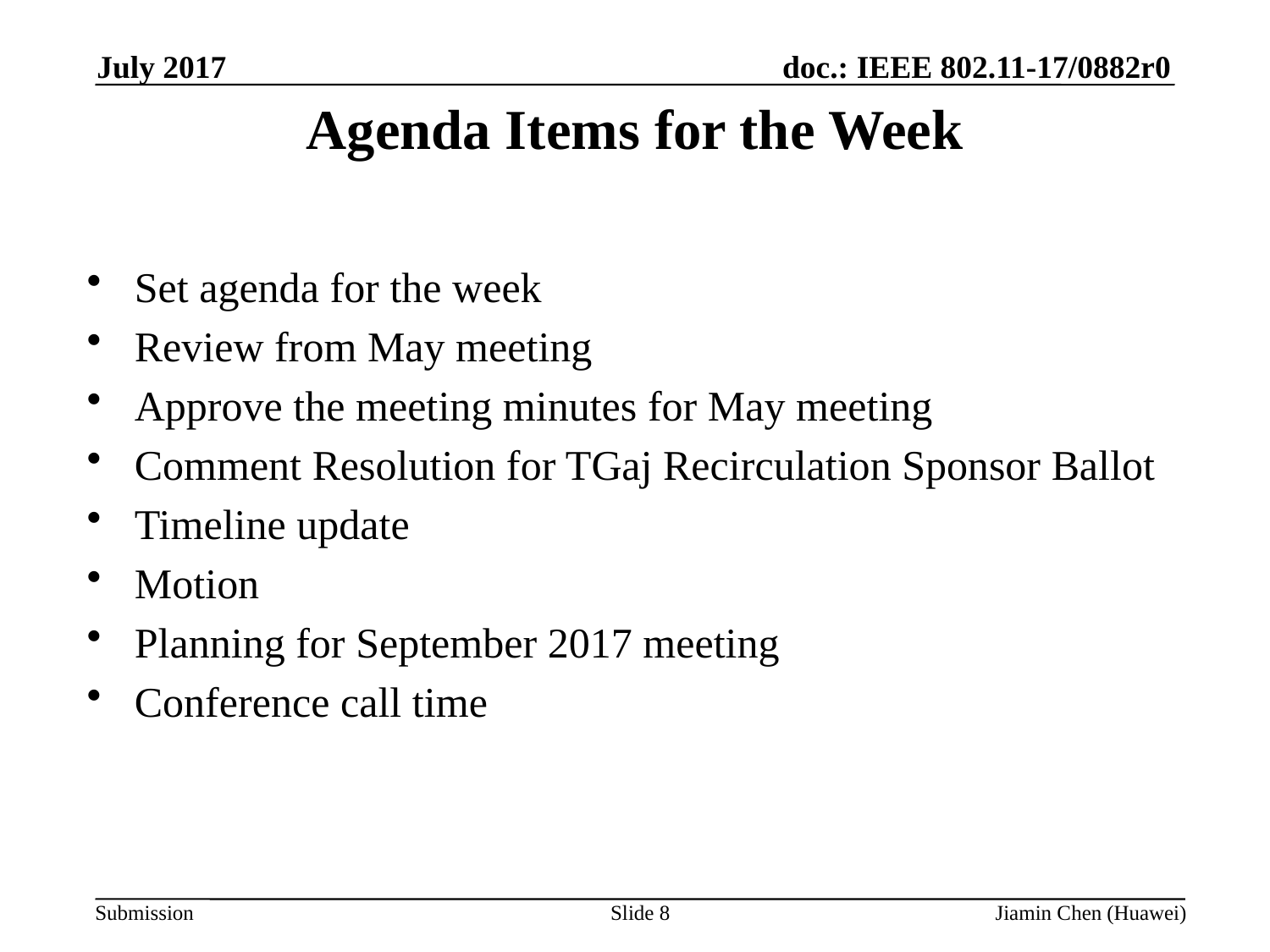

July 2017
# Agenda Items for the Week
Set agenda for the week
Review from May meeting
Approve the meeting minutes for May meeting
Comment Resolution for TGaj Recirculation Sponsor Ballot
Timeline update
Motion
Planning for September 2017 meeting
Conference call time

Slide 8
Jiamin Chen (Huawei)